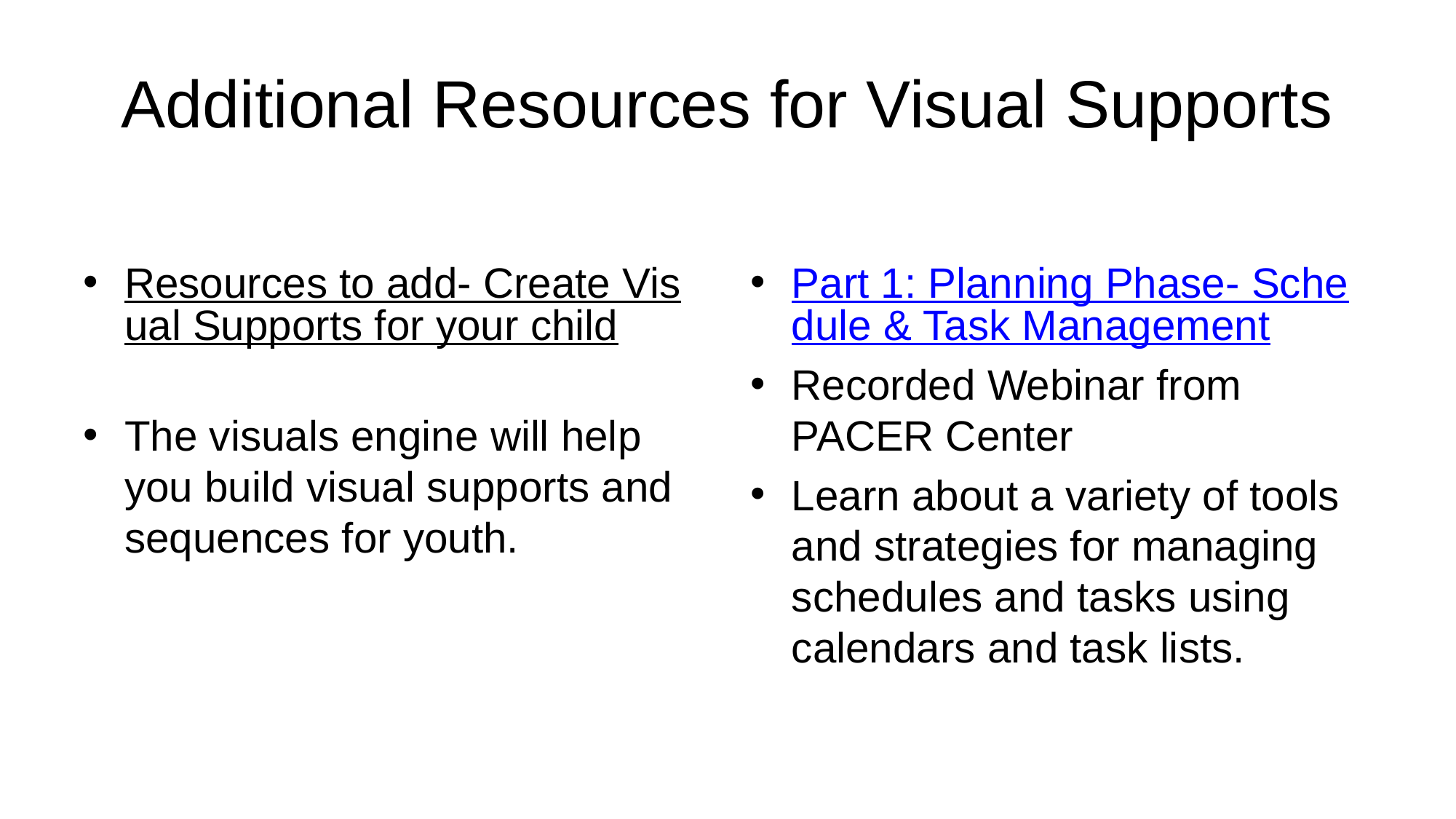

# Additional Resources for Visual Supports

Resources to add- Create Visual Supports for your child
The visuals engine will help you build visual supports and sequences for youth.

Part 1: Planning Phase- Schedule & Task Management
Recorded Webinar from PACER Center
Learn about a variety of tools and strategies for managing schedules and tasks using calendars and task lists.